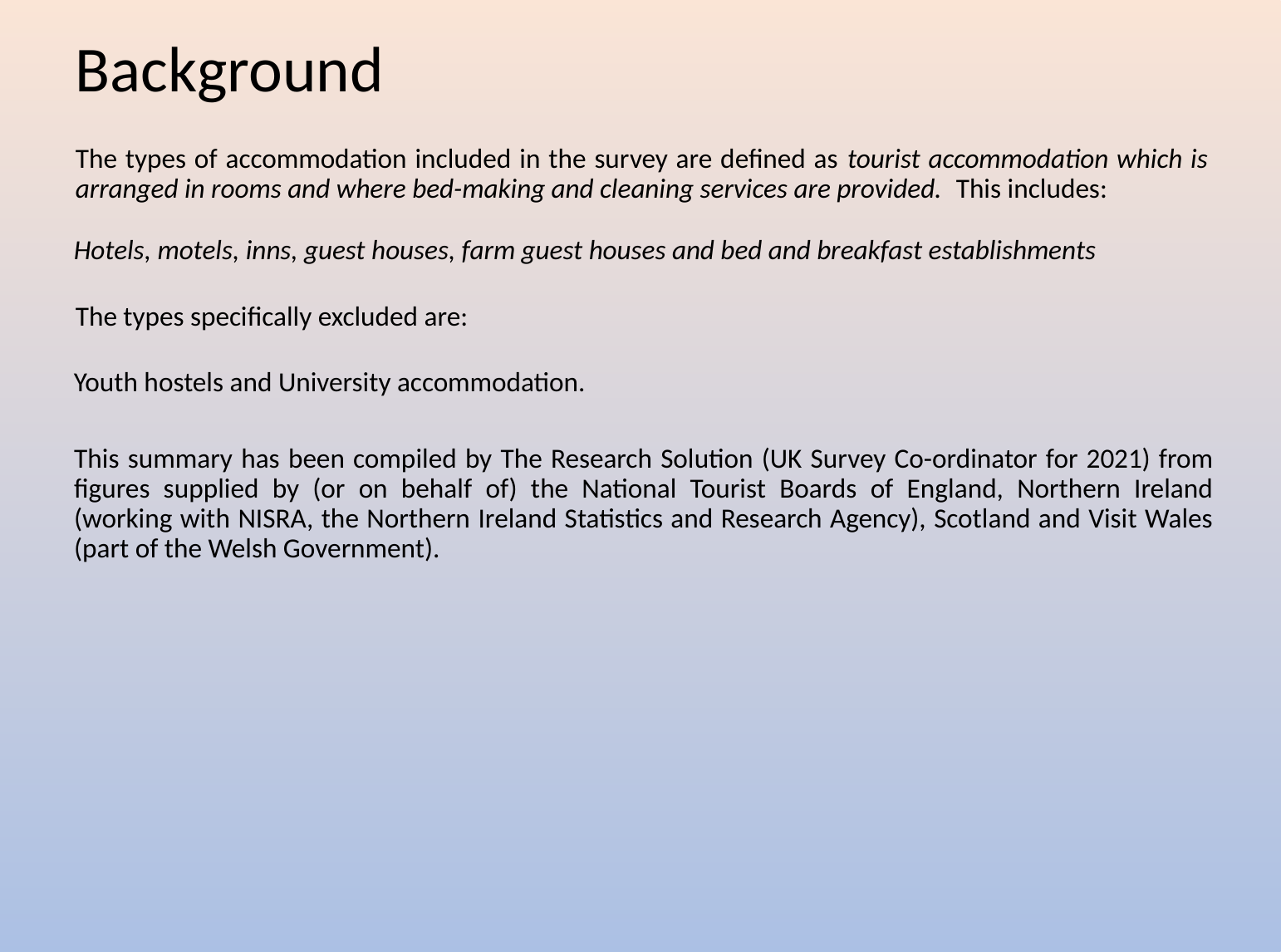

# Background
Background (1)
The types of accommodation included in the survey are defined as tourist accommodation which is arranged in rooms and where bed-making and cleaning services are provided.  This includes:
Hotels, motels, inns, guest houses, farm guest houses and bed and breakfast establishments
The types specifically excluded are:
Youth hostels and University accommodation.
This summary has been compiled by The Research Solution (UK Survey Co-ordinator for 2021) from figures supplied by (or on behalf of) the National Tourist Boards of England, Northern Ireland (working with NISRA, the Northern Ireland Statistics and Research Agency), Scotland and Visit Wales (part of the Welsh Government).